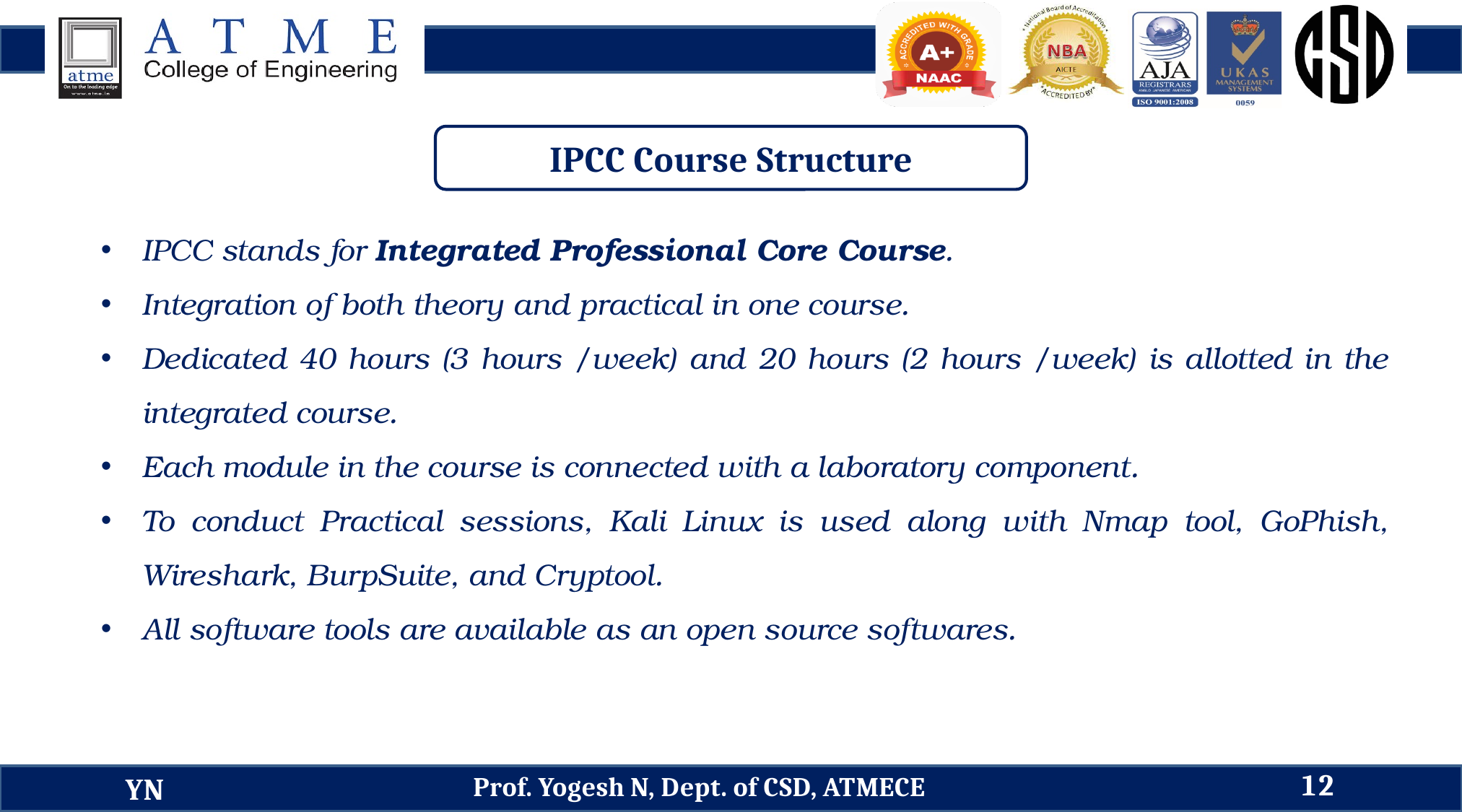

IPCC Course Structure
IPCC stands for Integrated Professional Core Course.
Integration of both theory and practical in one course.
Dedicated 40 hours (3 hours /week) and 20 hours (2 hours /week) is allotted in the integrated course.
Each module in the course is connected with a laboratory component.
To conduct Practical sessions, Kali Linux is used along with Nmap tool, GoPhish, Wireshark, BurpSuite, and Cryptool.
All software tools are available as an open source softwares.

12
Prof. Yogesh N, Dept. of CSD, ATMECE
YN